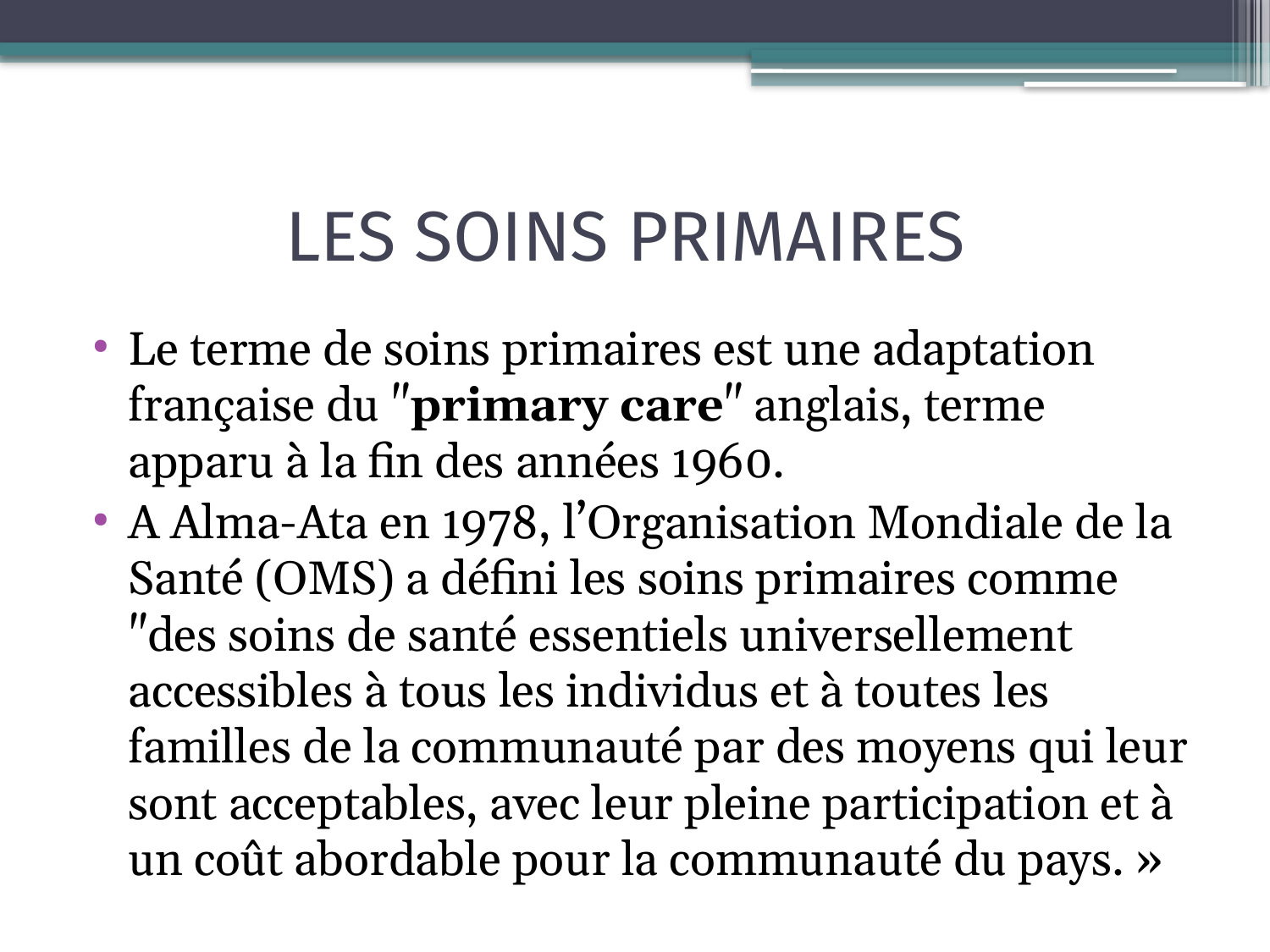

# LES SOINS PRIMAIRES
Le terme de soins primaires est une adaptation française du "primary care" anglais, terme apparu à la fin des années 1960.
A Alma-Ata en 1978, l’Organisation Mondiale de la Santé (OMS) a défini les soins primaires comme "des soins de santé essentiels universellement accessibles à tous les individus et à toutes les familles de la communauté par des moyens qui leur sont acceptables, avec leur pleine participation et à un coût abordable pour la communauté du pays. »